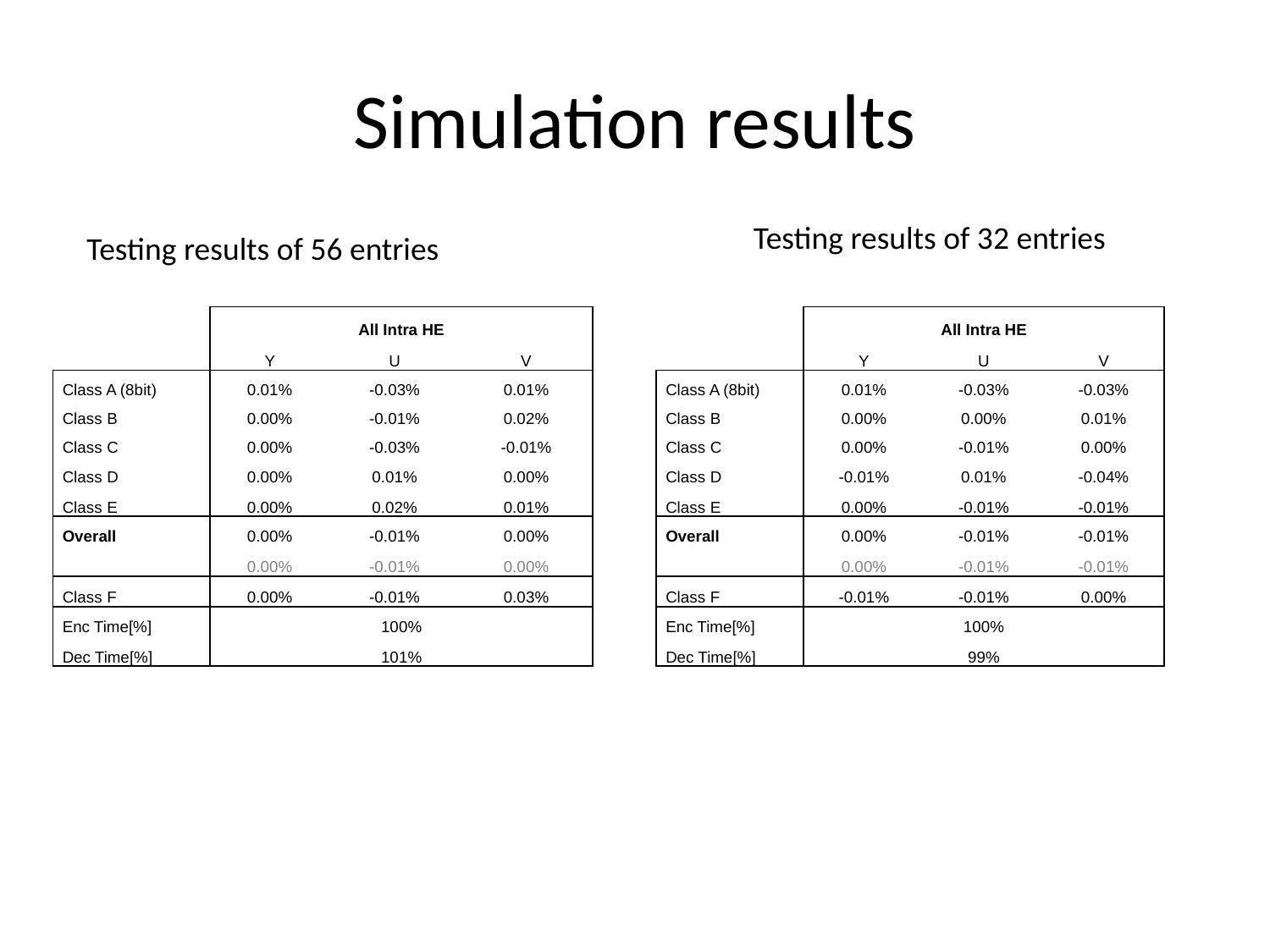

# Simulation results
Testing results of 32 entries

Testing results of 56 entries

|  | All Intra HE |  |  |
| --- | --- | --- | --- |
|  | Y | U | V |
| Class A (8bit) | 0.01% | -0.03% | 0.01% |
| Class B | 0.00% | -0.01% | 0.02% |
| Class C | 0.00% | -0.03% | -0.01% |
| Class D | 0.00% | 0.01% | 0.00% |
| Class E | 0.00% | 0.02% | 0.01% |
| Overall | 0.00% | -0.01% | 0.00% |
|  | 0.00% | -0.01% | 0.00% |
| Class F | 0.00% | -0.01% | 0.03% |
| Enc Time[%] | 100% |  |  |
| Dec Time[%] | 101% |  |  |
|  | All Intra HE |  |  |
| --- | --- | --- | --- |
|  | Y | U | V |
| Class A (8bit) | 0.01% | -0.03% | -0.03% |
| Class B | 0.00% | 0.00% | 0.01% |
| Class C | 0.00% | -0.01% | 0.00% |
| Class D | -0.01% | 0.01% | -0.04% |
| Class E | 0.00% | -0.01% | -0.01% |
| Overall | 0.00% | -0.01% | -0.01% |
|  | 0.00% | -0.01% | -0.01% |
| Class F | -0.01% | -0.01% | 0.00% |
| Enc Time[%] | 100% |  |  |
| Dec Time[%] | 99% |  |  |